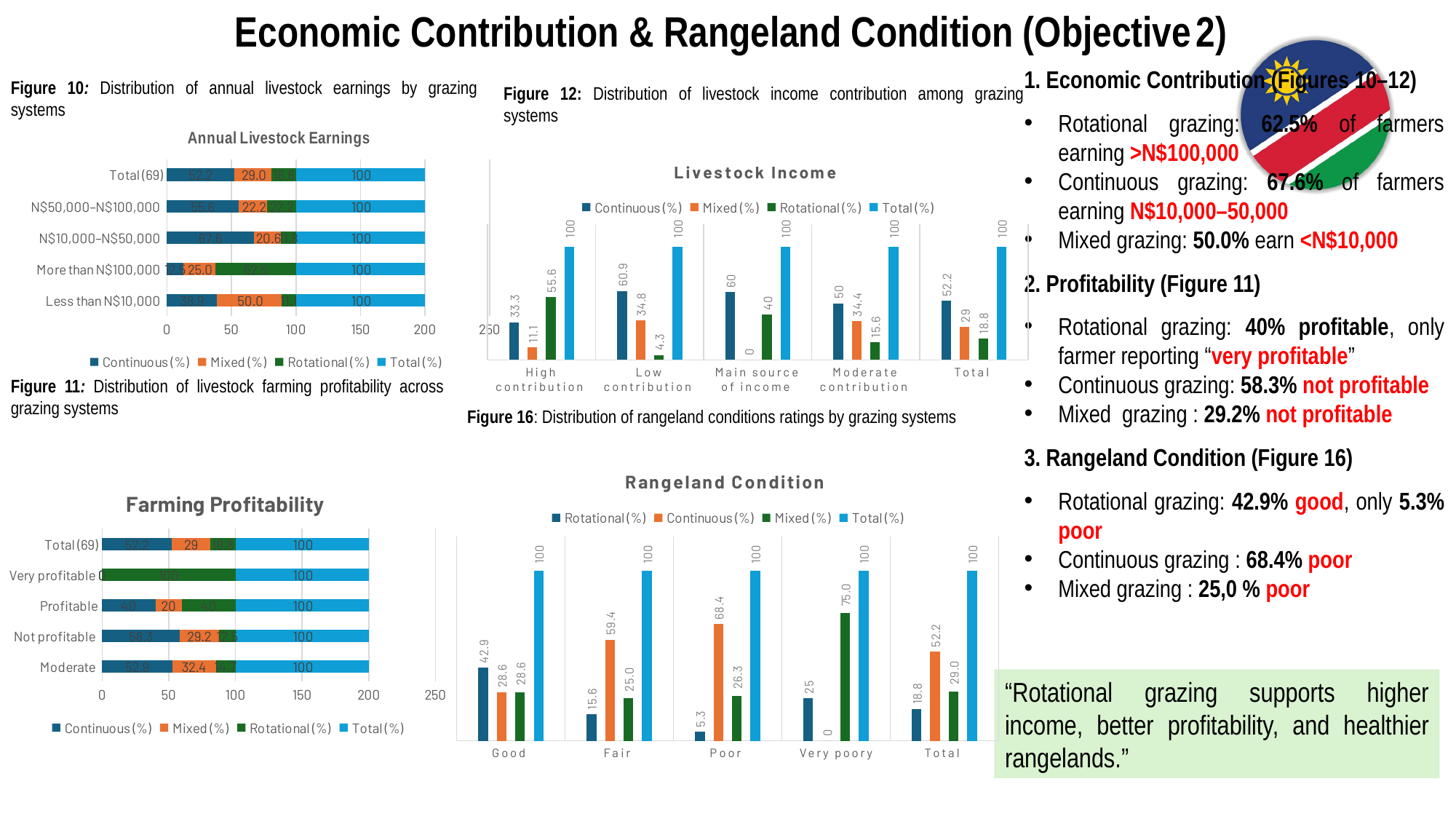

# Economic Contribution & Rangeland Condition (Objective 2)
1. Economic Contribution (Figures 10–12)

Rotational grazing: 62.5% of farmers earning >N$100,000
Continuous grazing: 67.6% of farmers earning N$10,000–50,000
Mixed grazing: 50.0% earn <N$10,000

2. Profitability (Figure 11)

Rotational grazing: 40% profitable, only farmer reporting “very profitable”
Continuous grazing: 58.3% not profitable
Mixed  grazing : 29.2% not profitable

3. Rangeland Condition (Figure 16)

Rotational grazing: 42.9% good, only 5.3% poor
Continuous grazing : 68.4% poor
Mixed grazing : 25,0 % poor
Figure 10: Distribution of annual livestock earnings by grazing systems

Figure 12: Distribution of livestock income contribution among grazing systems

### Chart: Annual Livestock Earnings

| Category | Continuous (%) | Mixed (%) | Rotational (%) | Total (%) |
|---|---|---|---|---|
| Less than N$10,000  | 38.9 | 50.0 | 11.1 | 100.0 |
| More than N$100,000  | 12.5 | 25.0 | 62.5 | 100.0 |
| N$10,000–N$50,000  | 67.6 | 20.6 | 11.8 | 100.0 |
| N$50,000–N$100,000  | 55.6 | 22.2 | 22.2 | 100.0 |
| Total (69) | 52.2 | 29.0 | 18.8 | 100.0 |

### Chart: Livestock Income

| Category | Continuous (%) | Mixed (%) | Rotational (%) | Total (%) |
|---|---|---|---|---|
| High contribution  | 33.3 | 11.1 | 55.6 | 100.0 |
| Low contribution  | 60.9 | 34.8 | 4.3 | 100.0 |
| Main source of income  | 60.0 | 0.0 | 40.0 | 100.0 |
| Moderate contribution  | 50.0 | 34.4 | 15.6 | 100.0 |
| Total  | 52.2 | 29.0 | 18.8 | 100.0 |
Figure 11: Distribution of livestock farming profitability across grazing systems
Figure 16: Distribution of rangeland conditions ratings by grazing systems

### Chart: Rangeland Condition

| Category | Rotational (%) | Continuous (%) | Mixed (%) | Total (%) |
|---|---|---|---|---|
| Good  | 42.9 | 28.6 | 28.6 | 100.0 |
| Fair  | 15.6 | 59.4 | 25.0 | 100.0 |
| Poor  | 5.3 | 68.4 | 26.3 | 100.0 |
| Very poory | 25.0 | 0.0 | 75.0 | 100.0 |
| Total  | 18.8 | 52.2 | 29.0 | 100.0 |

### Chart: Farming Profitability

| Category | Continuous (%) | Mixed (%) | Rotational (%) | Total (%) |
|---|---|---|---|---|
| Moderate  | 52.9 | 32.4 | 14.7 | 100.0 |
| Not profitable  | 58.3 | 29.2 | 12.5 | 100.0 |
| Profitable | 40.0 | 20.0 | 40.0 | 100.0 |
| Very profitable  | 0.0 | 0.0 | 100.0 | 100.0 |
| Total (69) | 52.2 | 29.0 | 18.8 | 100.0 |
“Rotational grazing supports higher income, better profitability, and healthier rangelands.”